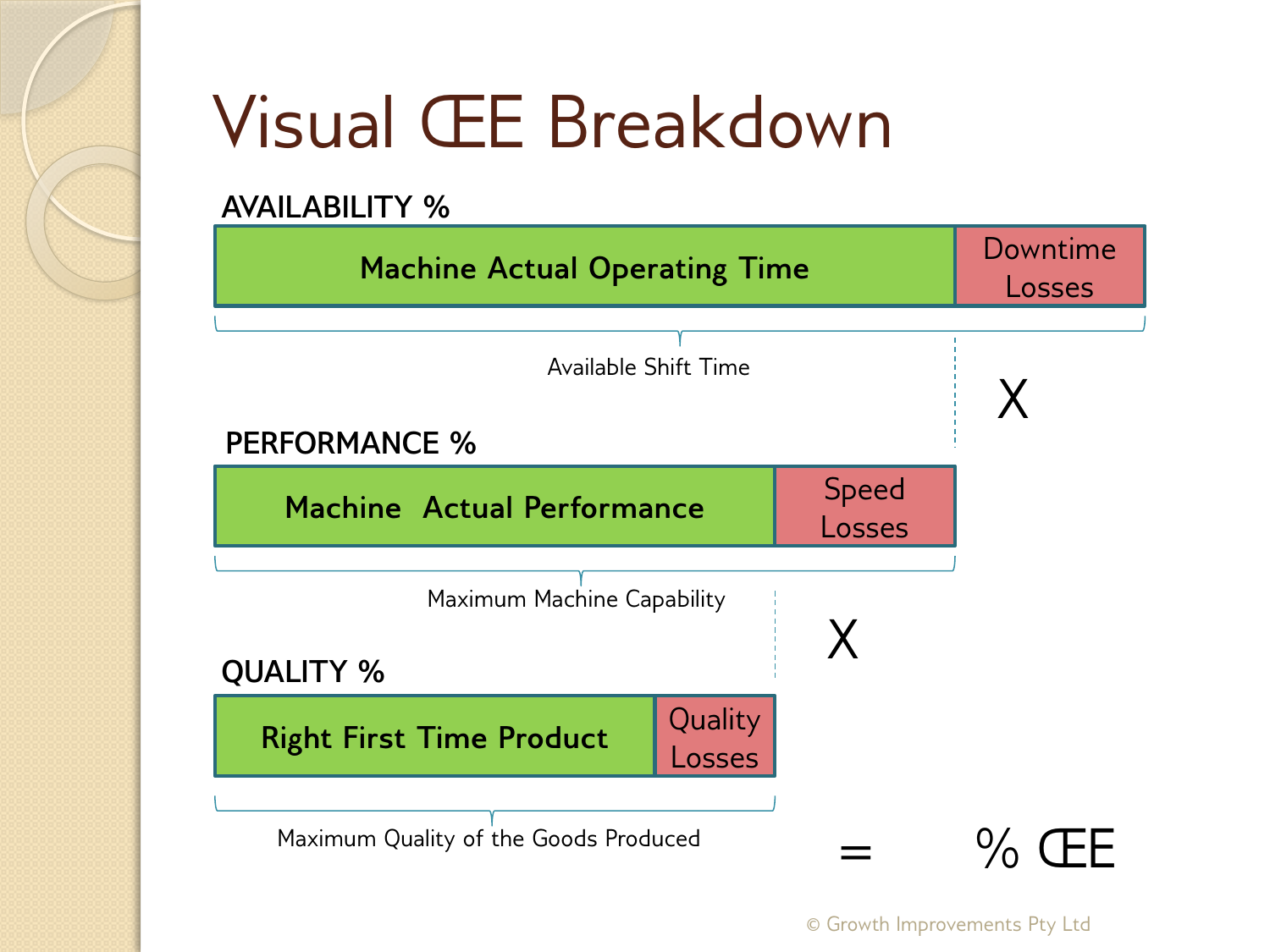

# Visual OEE Breakdown
AVAILABILITY %

Machine Actual Operating Time
Downtime Losses
Available Shift Time
X
PERFORMANCE %
Machine  Actual Performance
Speed Losses

Maximum Machine Capability
X
QUALITY %
Right First Time Product
Quality Losses
=      % OEE
Maximum Quality of the Goods Produced
© Growth Improvements Pty Ltd